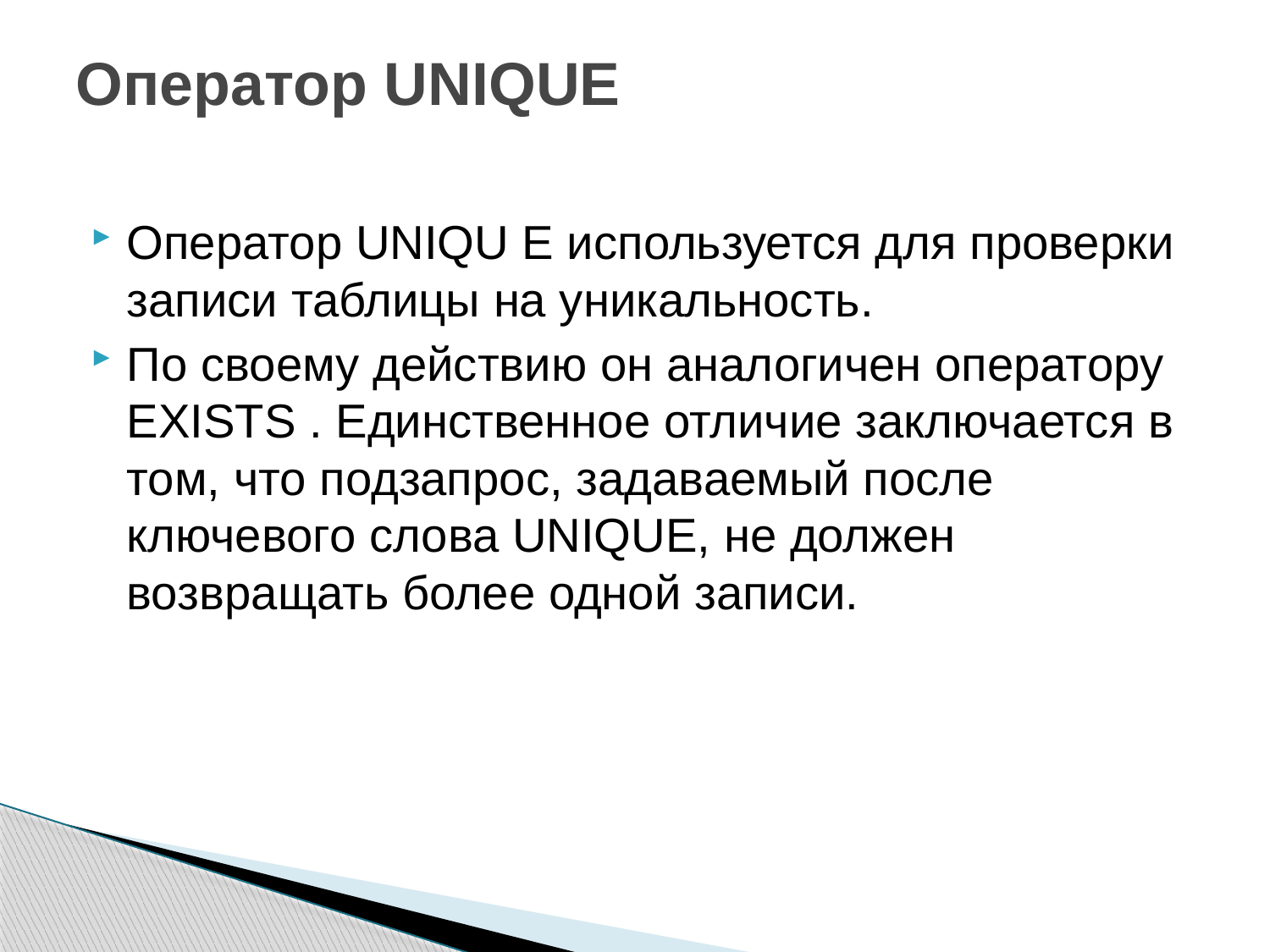

# Оператор UNIQUE
Оператор UNIQU E используется для проверки записи таблицы на уникальность.
По своему действию он аналогичен оператору EXISTS . Единственное отличие заключается в том, что подзапрос, задаваемый после ключевого слова UNIQUE, не должен возвращать более одной записи.